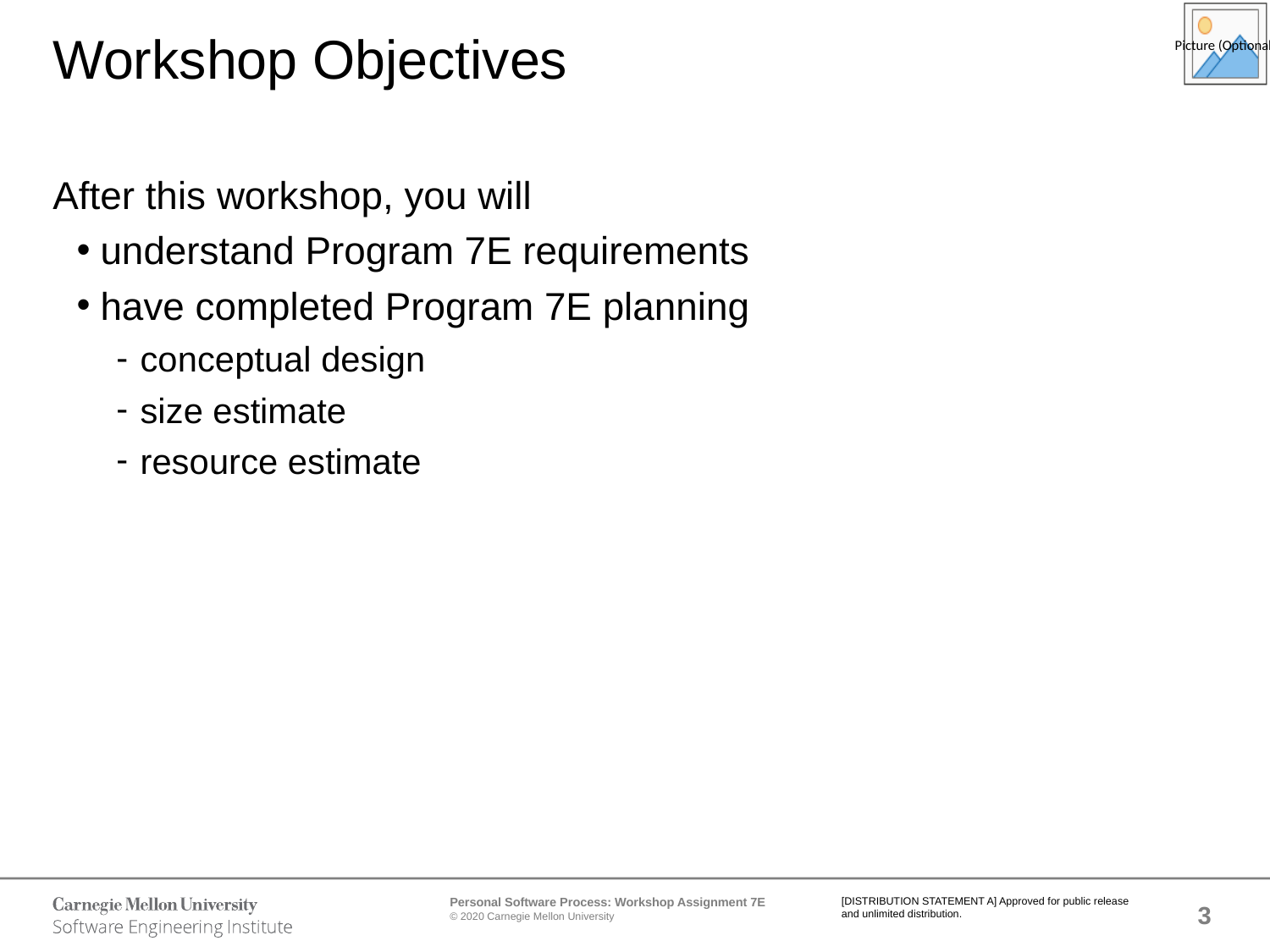

# Workshop Objectives
After this workshop, you will
understand Program 7E requirements
have completed Program 7E planning
conceptual design
size estimate
resource estimate